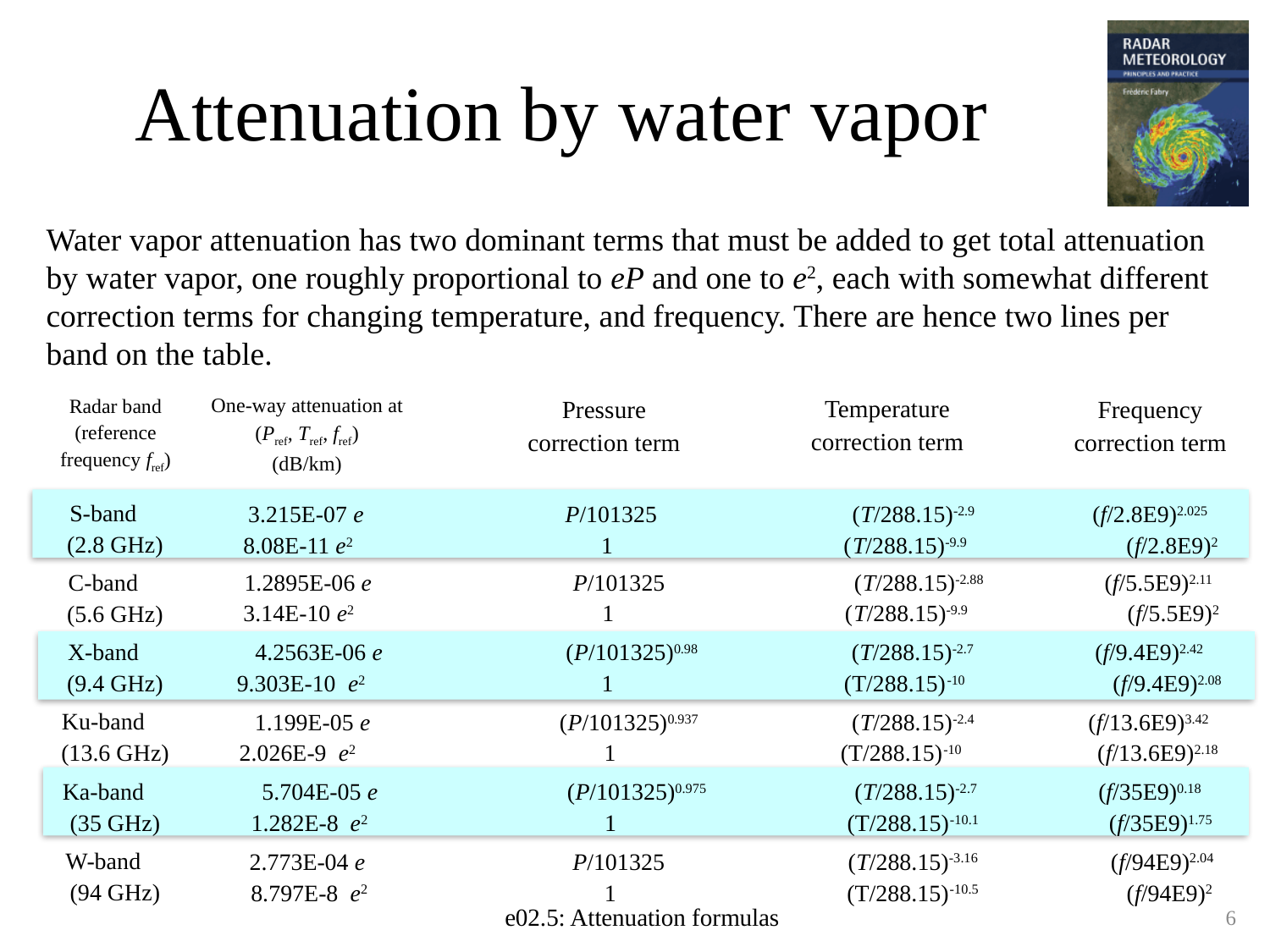

# Attenuation by water vapor
Water vapor attenuation has two dominant terms that must be added to get total attenuation by water vapor, one roughly proportional to eP and one to e2, each with somewhat different correction terms for changing temperature, and frequency. There are hence two lines per band on the table.
One-way attenuation at (Pref, Tref, fref)
(dB/km)
Temperature correction term
Radar band (reference frequency fref)
Pressure correction term
Frequency correction term
S-band     (2.8 GHz)

3.215E-07 e                                  P/101325                                 (T/288.15)-2.9                                  (f/2.8E9)2.025
8.08E-11 e2                                          1                                       (T/288.15)-9.9                           (f/2.8E9)2
1.2895E-06 e                                  P/101325                                (T/288.15)-2.88                                   (f/5.5E9)2.11
3.14E-10 e2                                          1                                       (T/288.15)-9.9                           (f/5.5E9)2
C-band     (5.6 GHz)
X-band     (9.4 GHz)
4.2563E-06 e                               (P/101325)0.98                          (T/288.15)-2.7                                   (f/9.4E9)2.42
9.303E-10  e2                                        1                                       (T/288.15)-10                         (f/9.4E9)2.08

Ku-band     (13.6 GHz)
1.199E-05 e                                (P/101325)0.937                          (T/288.15)-2.4                                 (f/13.6E9)3.42
2.026E-9  e2                                          1                                      (T/288.15)-10                       (f/13.6E9)2.18
Ka-band     (35 GHz)
5.704E-05 e                                (P/101325)0.975                         (T/288.15)-2.7                                   (f/35E9)0.18
1.282E-8  e2                                        1                                       (T/288.15)-10.1                      (f/35E9)1.75

W-band     (94 GHz)
2.773E-04 e                                   P/101325                               (T/288.15)-3.16                         (f/94E9)2.04
8.797E-8  e2                                        1                                       (T/288.15)-10.5                         (f/94E9)2
e02.5: Attenuation formulas
6